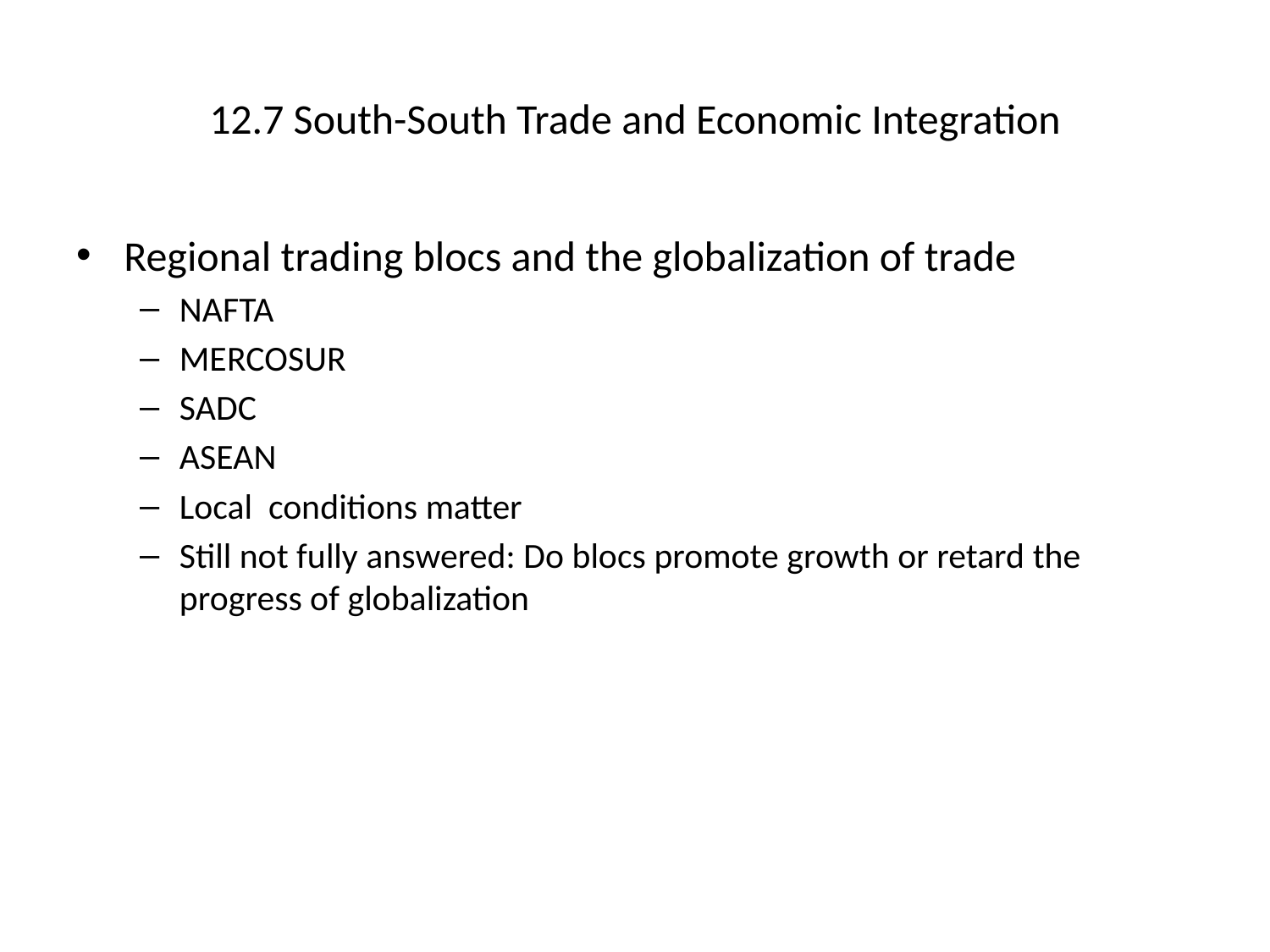

12.7 South-South Trade and Economic Integration
Regional trading blocs and the globalization of trade
NAFTA
MERCOSUR
SADC
ASEAN
Local  conditions matter
Still not fully answered: Do blocs promote growth or retard the progress of globalization